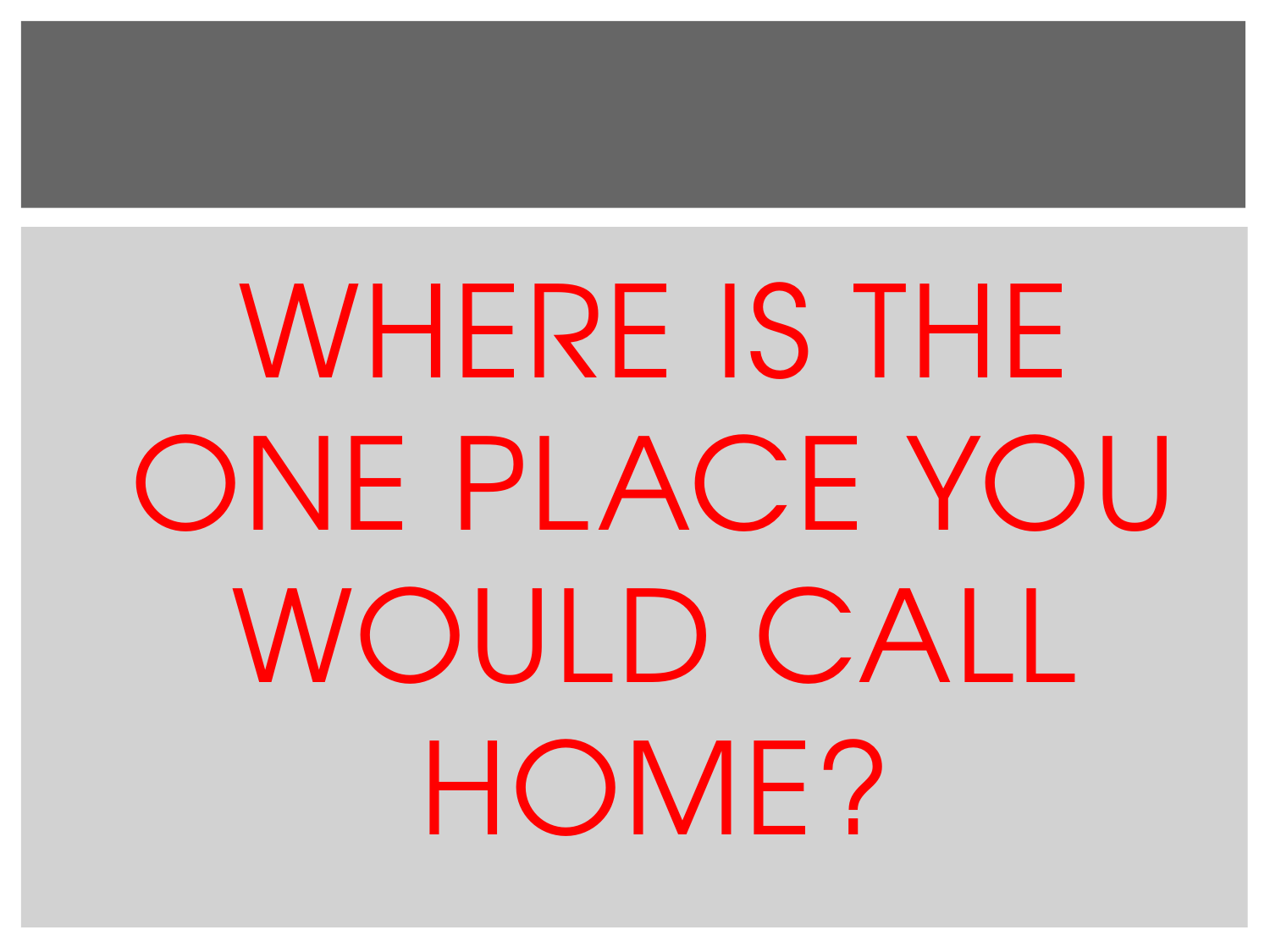

# Where is the one place you would call home?